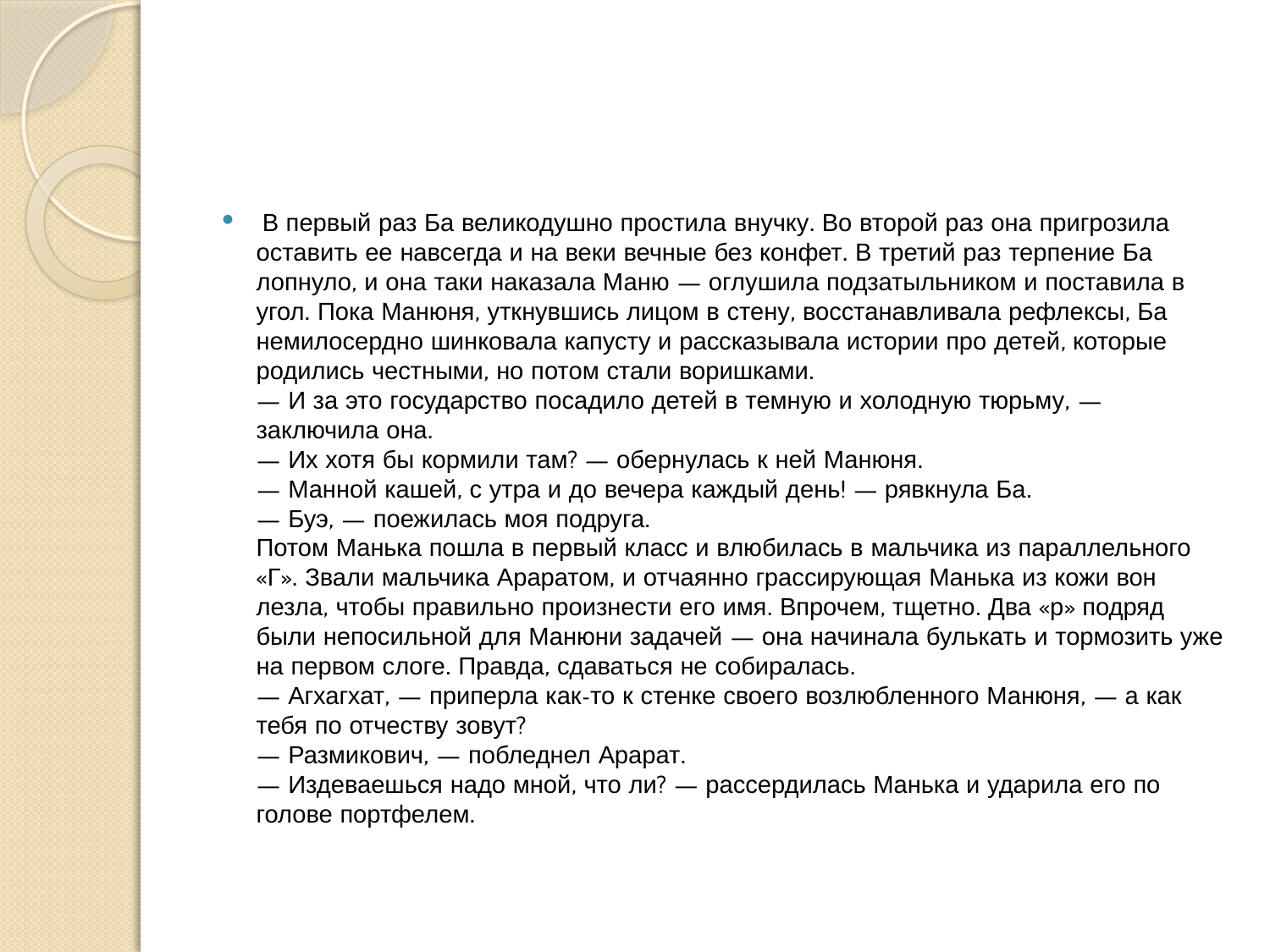

#
 В первый раз Ба великодушно простила внучку. Во второй раз она пригрозила оставить ее навсегда и на веки вечные без конфет. В третий раз терпение Ба лопнуло, и она таки наказала Маню — оглушила подзатыльником и поставила в угол. Пока Манюня, уткнувшись лицом в стену, восстанавливала рефлексы, Ба немилосердно шинковала капусту и рассказывала истории про детей, которые родились честными, но потом стали воришками.
— И за это государство посадило детей в темную и холодную тюрьму, — заключила она.
— Их хотя бы кормили там? — обернулась к ней Манюня.
— Манной кашей, с утра и до вечера каждый день! — рявкнула Ба.
— Буэ, — поежилась моя подруга.
Потом Манька пошла в первый класс и влюбилась в мальчика из параллельного «Г». Звали мальчика Араратом, и отчаянно грассирующая Манька из кожи вон лезла, чтобы правильно произнести его имя. Впрочем, тщетно. Два «р» подряд были непосильной для Манюни задачей — она начинала булькать и тормозить уже на первом слоге. Правда, сдаваться не собиралась.
— Агхагхат, — приперла как-то к стенке своего возлюбленного Манюня, — а как тебя по отчеству зовут?
— Размикович, — побледнел Арарат.
— Издеваешься надо мной, что ли? — рассердилась Манька и ударила его по голове портфелем.